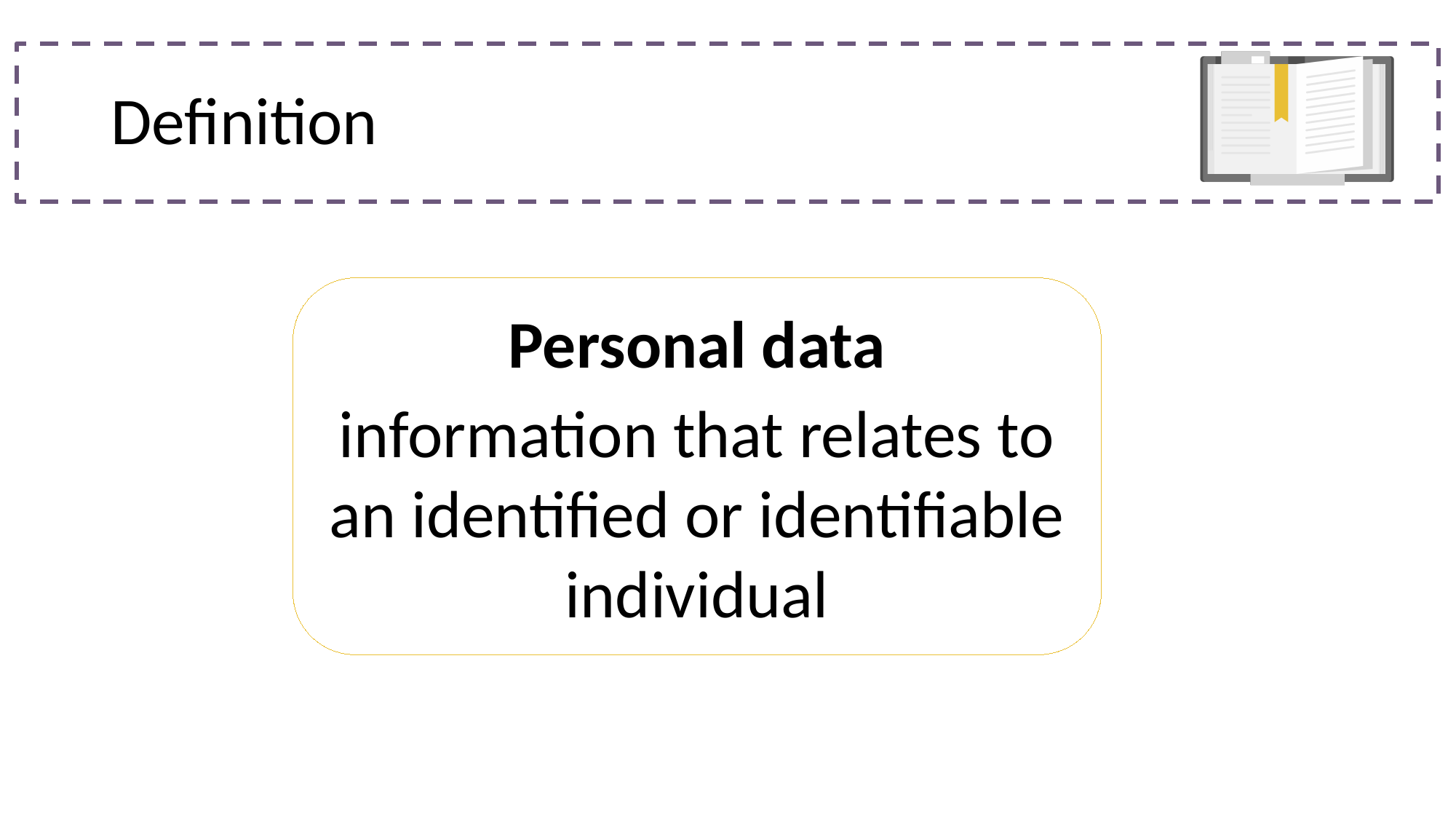

# Definition
Personal data
information that relates to an identified or identifiable individual